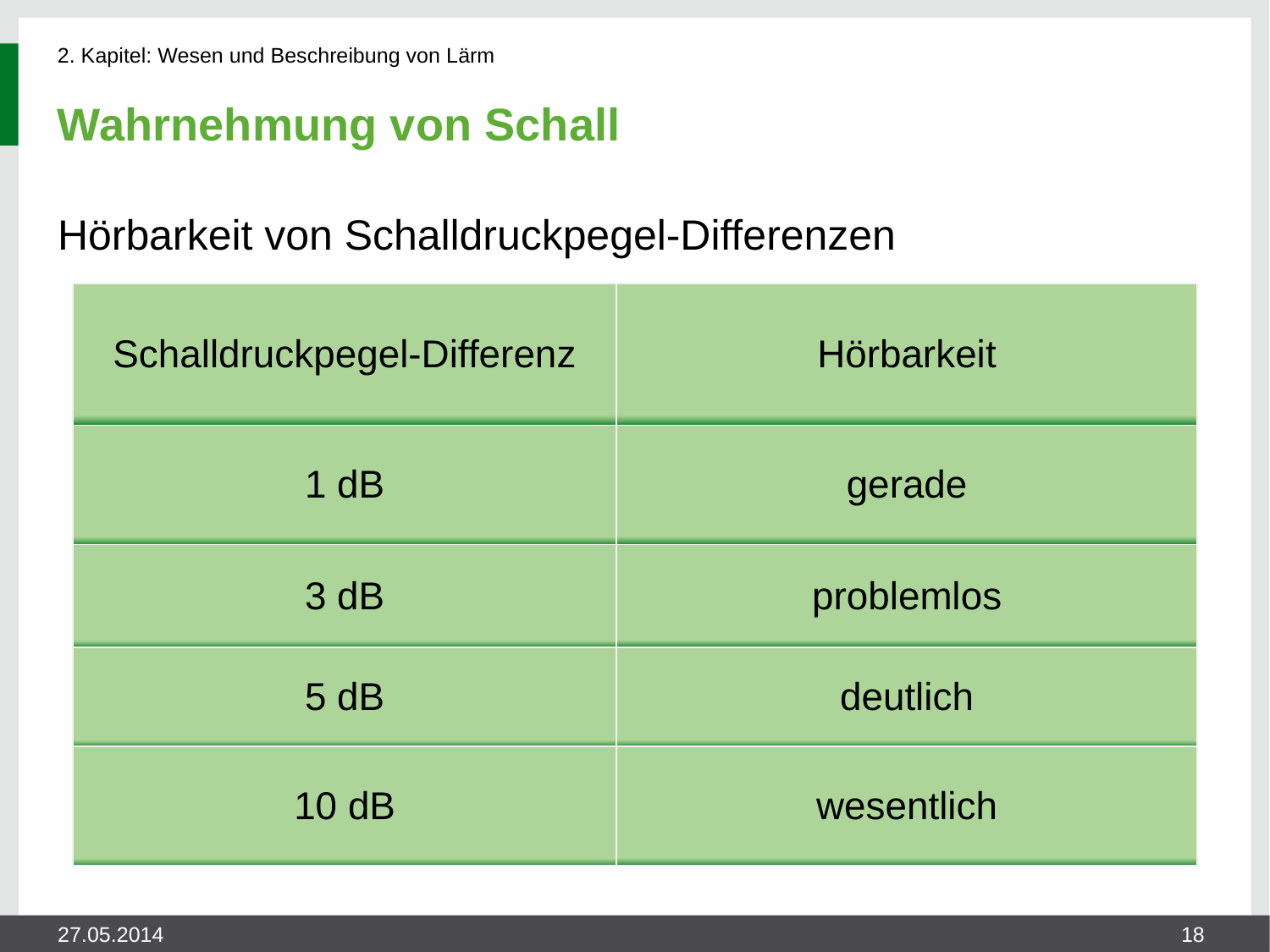

# Wahrnehmung von Schall

Hörbarkeit von Schalldruckpegel-Differenzen

| Schalldruckpegel-Differenz | Hörbarkeit |
| --- | --- |
| 1 dB | gerade |
| 3 dB | problemlos |
| 5 dB | deutlich |
| 10 dB | wesentlich |
27.05.2014
18